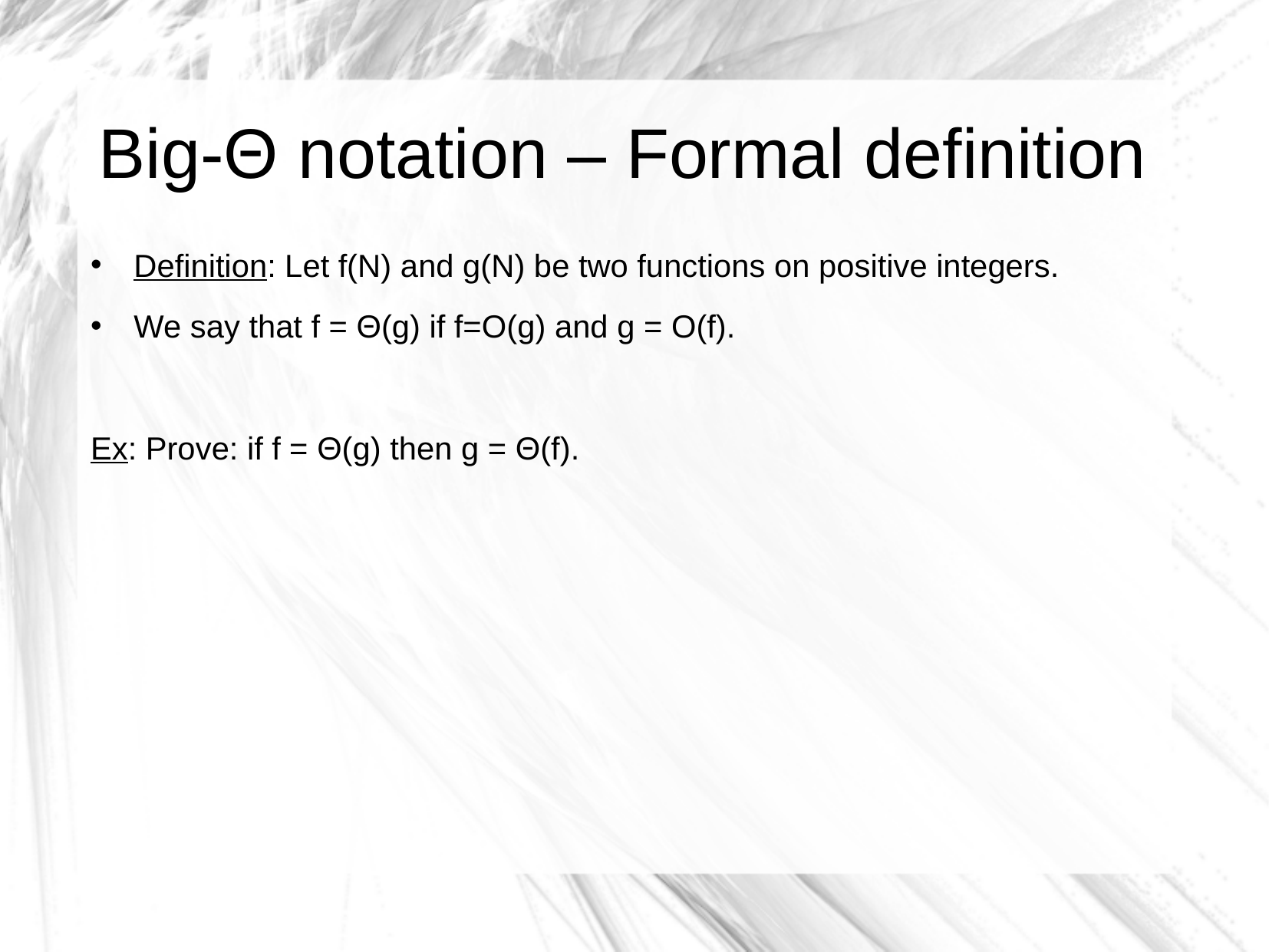

Big-Θ notation – Formal definition
Definition: Let f(N) and g(N) be two functions on positive integers.
We say that f = Θ(g) if f=O(g) and g = O(f).

Ex: Prove: if f = Θ(g) then g = Θ(f).